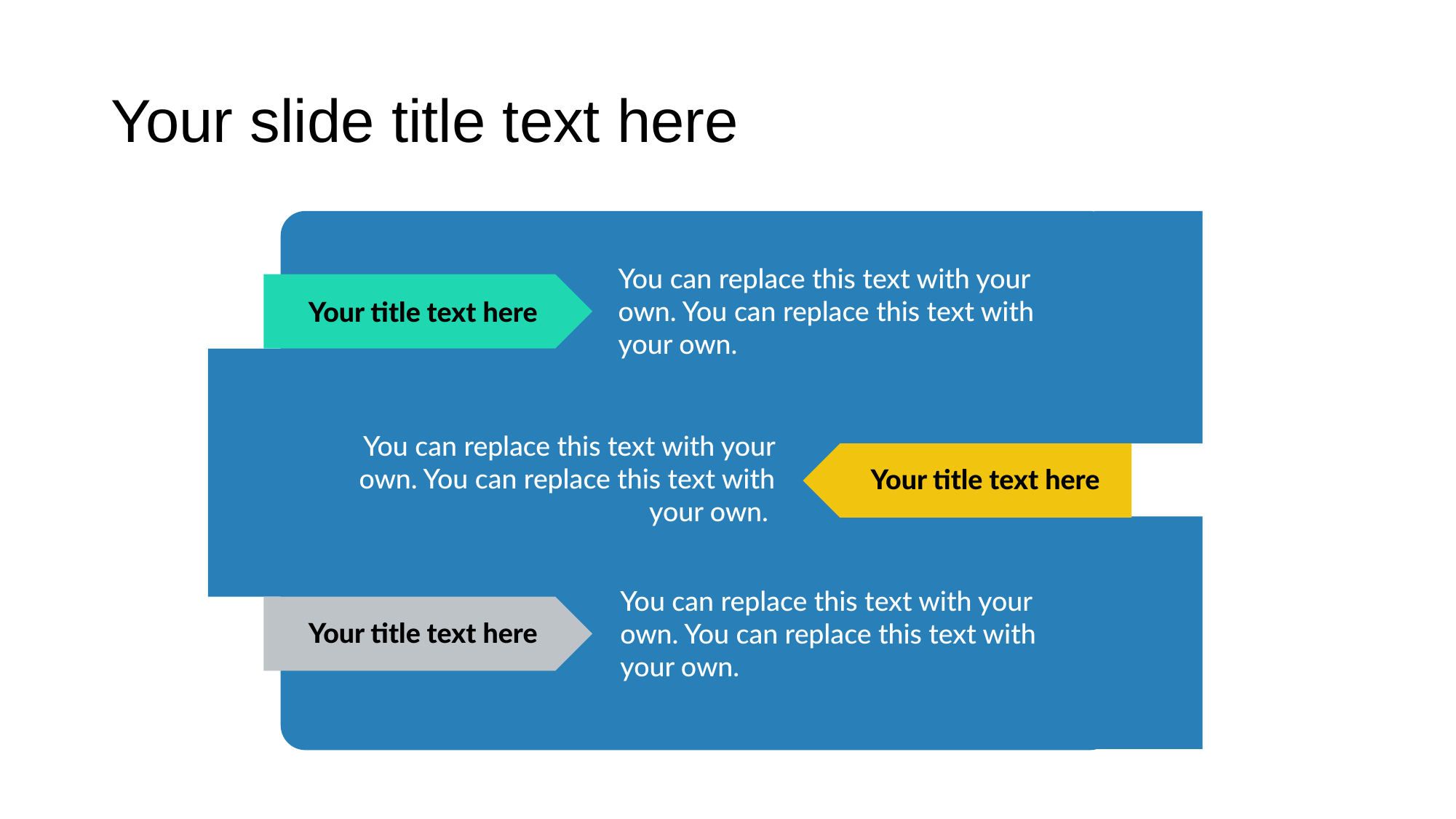

# Your slide title text here

You can replace this text with your own. You can replace this text with your own.

Your title text here
You can replace this text with your own. You can replace this text with your own.

Your title text here
You can replace this text with your own. You can replace this text with your own.

Your title text here